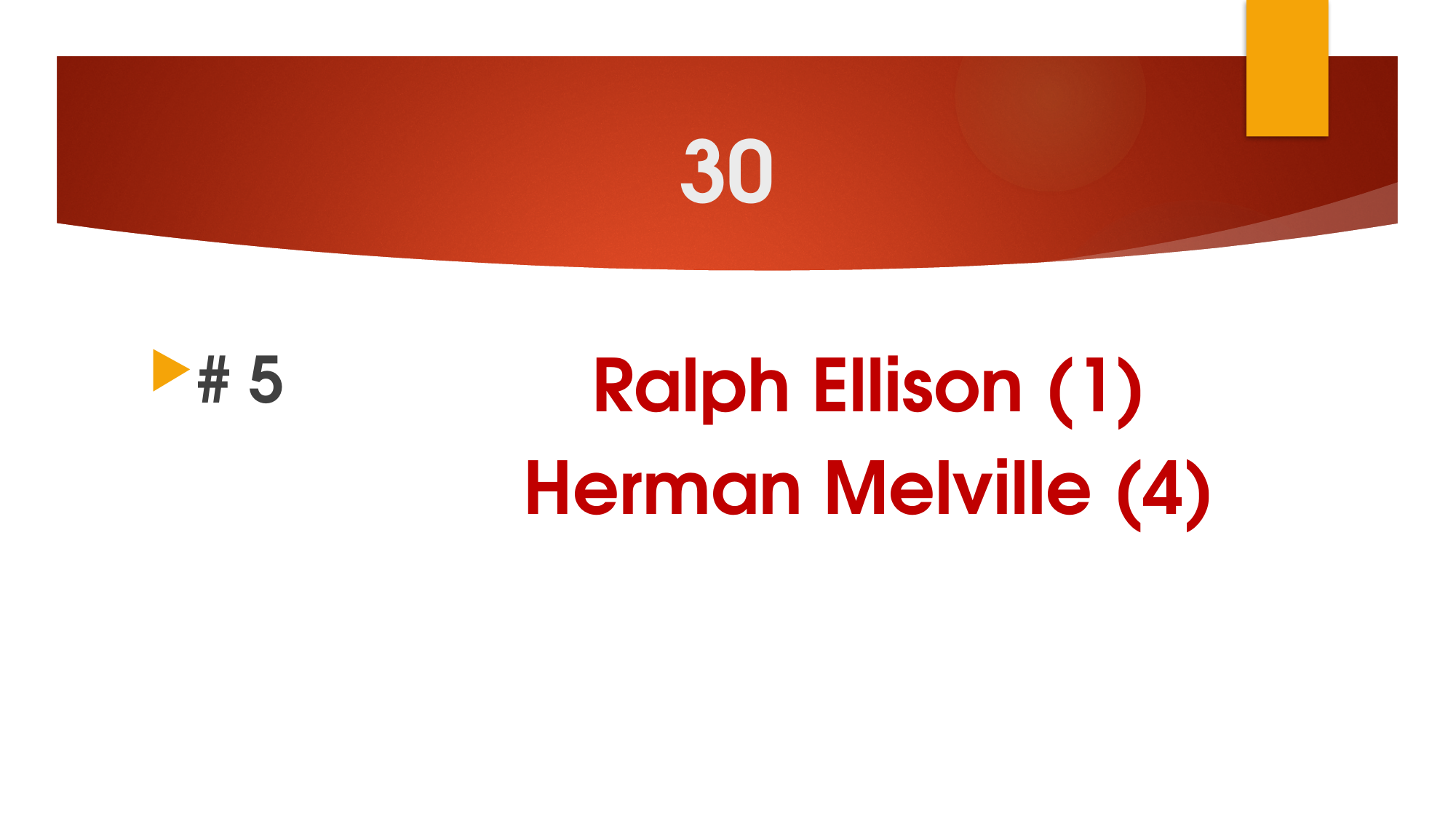

# 30
# 5
Ralph Ellison (1)
Herman Melville (4)